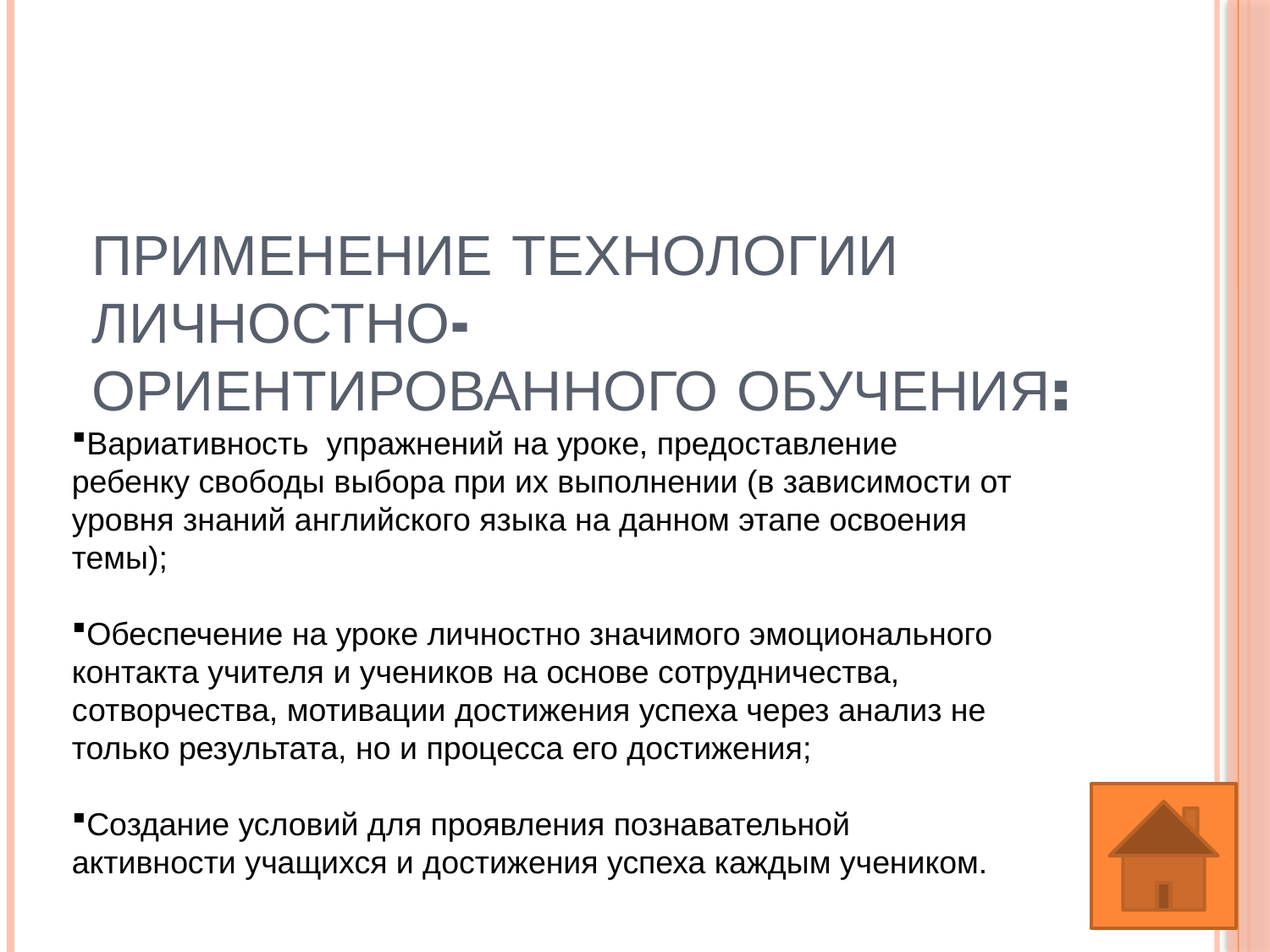

# Применение технологии личностно-ориентированного обучения:
Вариативность  упражнений на уроке, предоставление ребенку свободы выбора при их выполнении (в зависимости от уровня знаний английского языка на данном этапе освоения темы);

Обеспечение на уроке личностно значимого эмоционального контакта учителя и учеников на основе сотрудничества, сотворчества, мотивации достижения успеха через анализ не только результата, но и процесса его достижения;

Создание условий для проявления познавательной активности учащихся и достижения успеха каждым учеником.